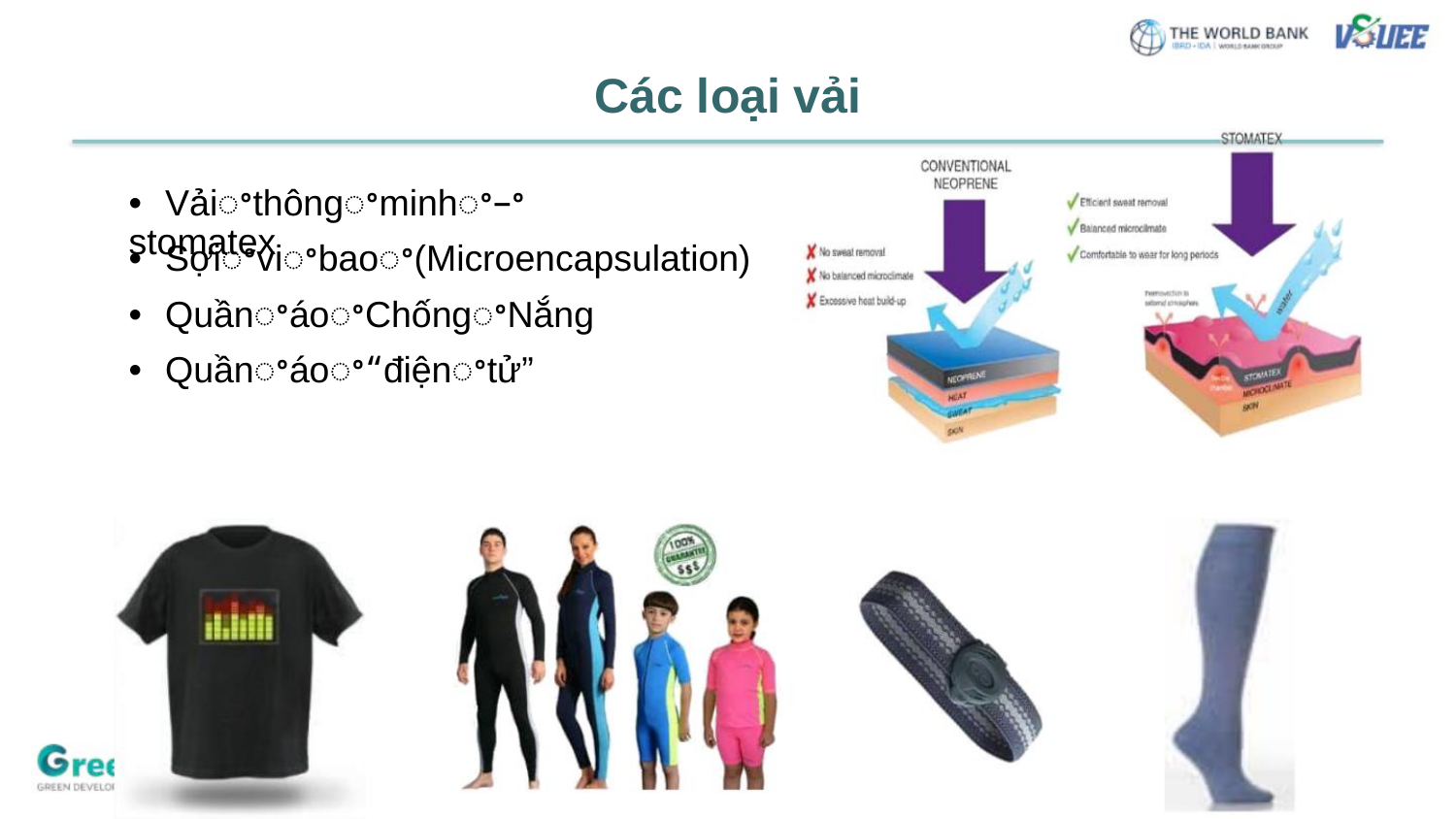

Các loại vải
• Vảiꢀthôngꢀminhꢀ–ꢀstomatex
• Sợiꢀviꢀbaoꢀ(Microencapsulation)
• QuầnꢀáoꢀChốngꢀNắng
• Quầnꢀáoꢀ“điệnꢀtử”